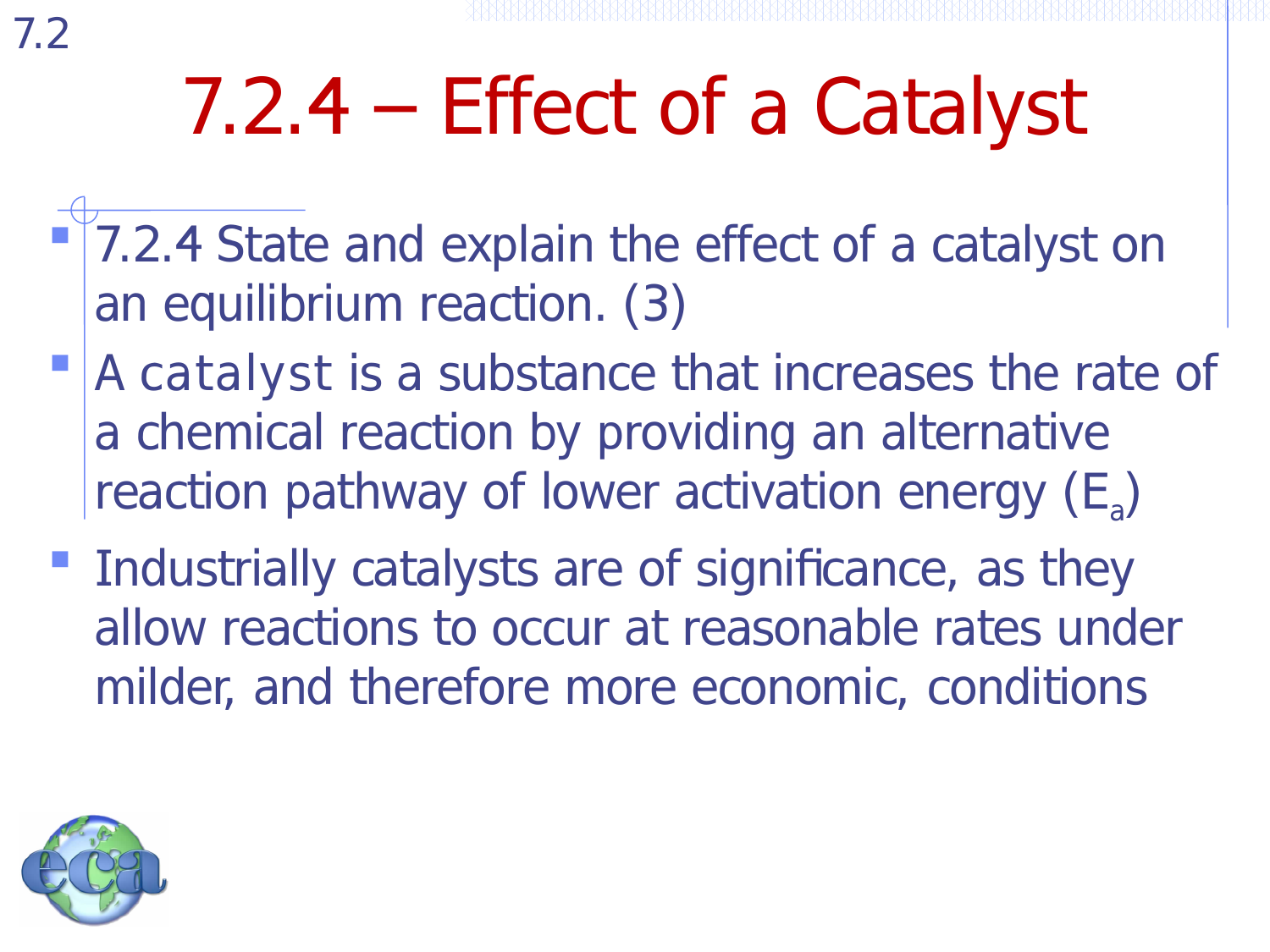

# 7.2.4 – Effect of a Catalyst
7.2.4 State and explain the effect of a catalyst on an equilibrium reaction. (3)
A catalyst is a substance that increases the rate of a chemical reaction by providing an alternative reaction pathway of lower activation energy (Ea)
Industrially catalysts are of significance, as they allow reactions to occur at reasonable rates under milder, and therefore more economic, conditions